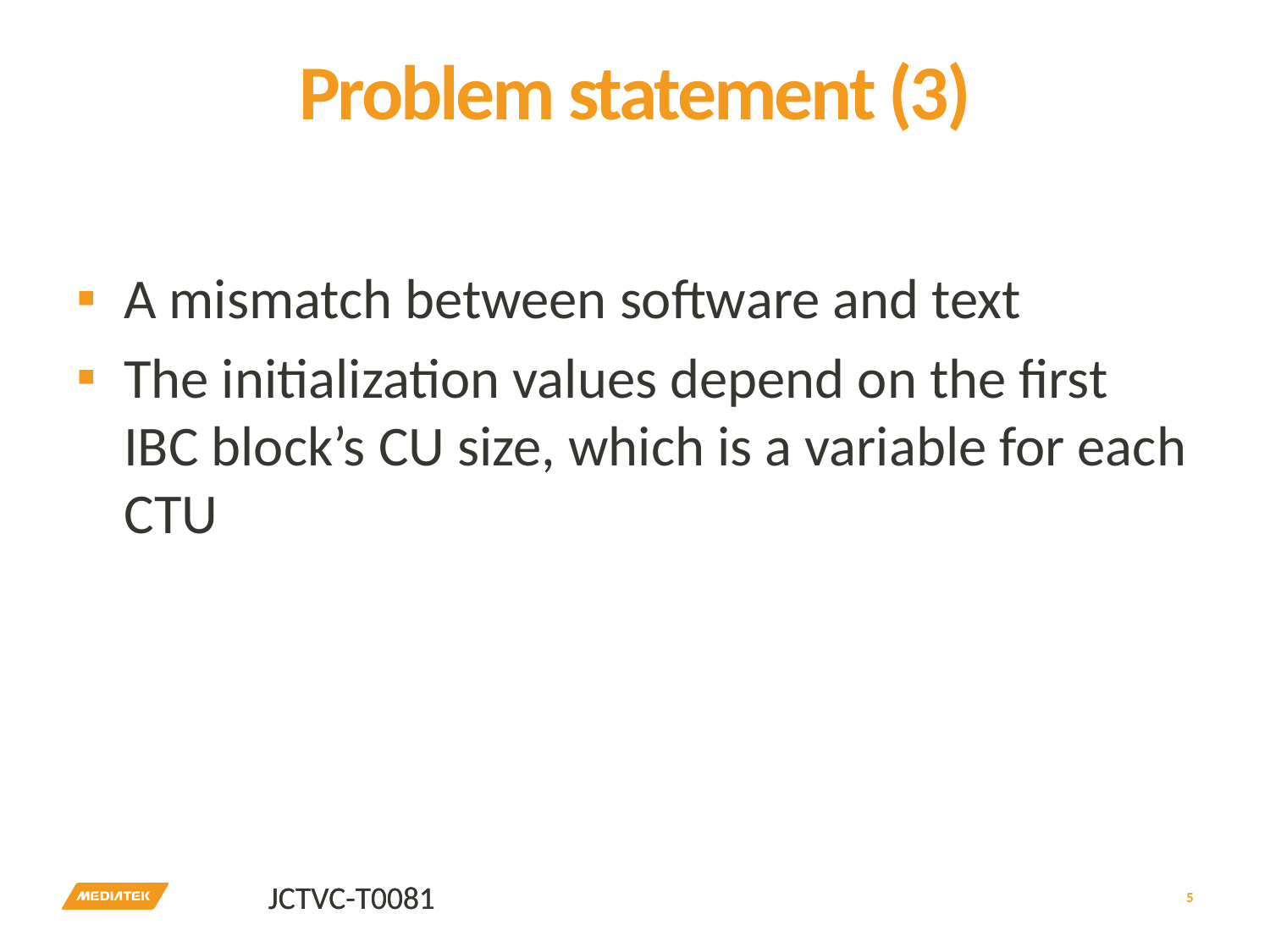

# Problem statement (3)
A mismatch between software and text
The initialization values depend on the first IBC block’s CU size, which is a variable for each CTU
5